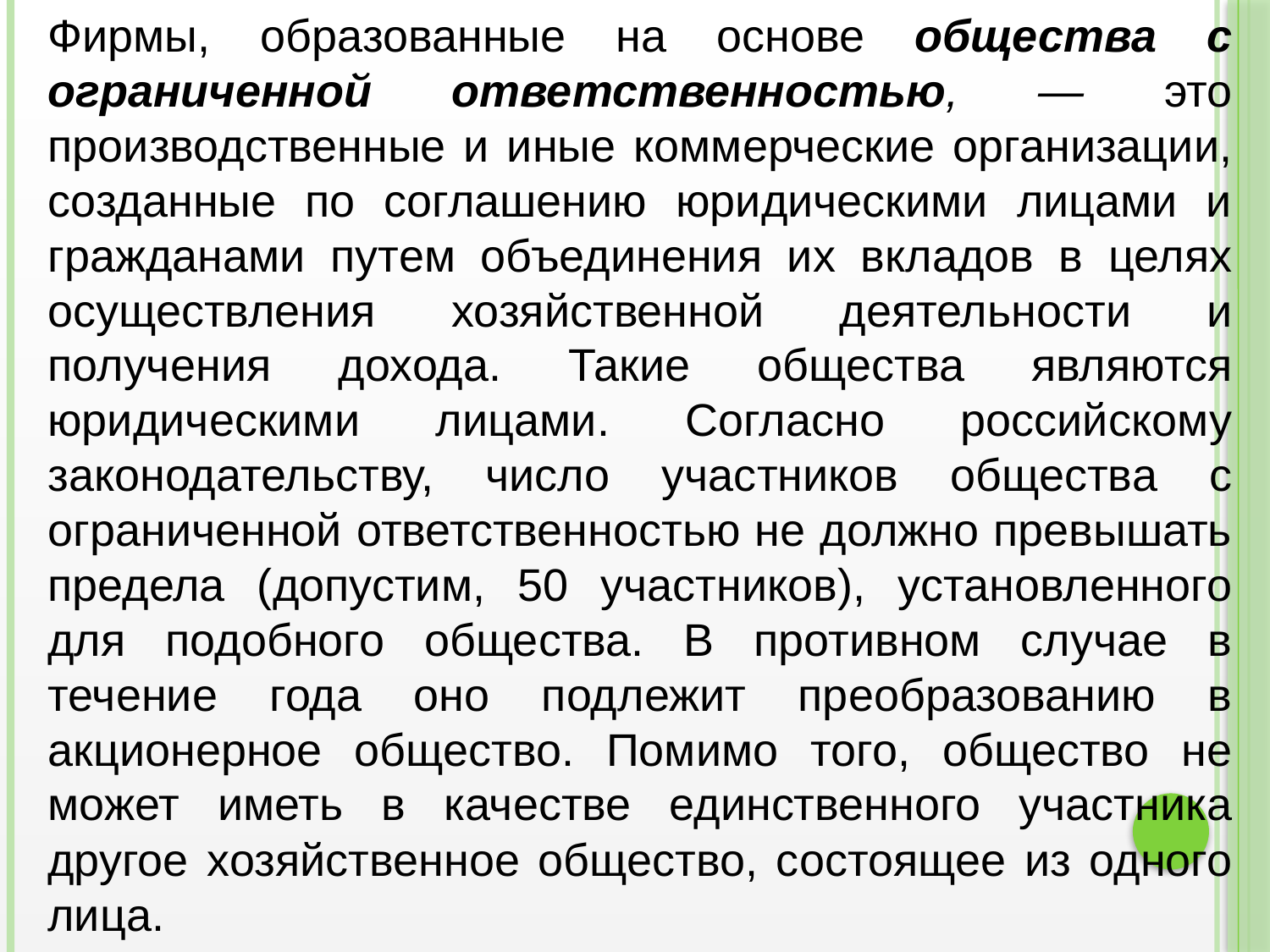

Фирмы, образованные на основе общества с ограниченной ответственностью, — это производственные и иные коммерческие организации, созданные по соглашению юридическими лицами и гражданами путем объединения их вкладов в целях осуществления хозяйственной деятельности и получения дохода. Такие общества являются юридическими лицами. Согласно российскому законодательству, число участников общества с ограниченной ответственностью не должно превышать предела (допустим, 50 участников), установленного для подобного общества. В противном случае в течение года оно подлежит преобразованию в акционерное общество. Помимо того, общество не может иметь в качестве единственного участника другое хозяйственное общество, состоящее из одного лица.